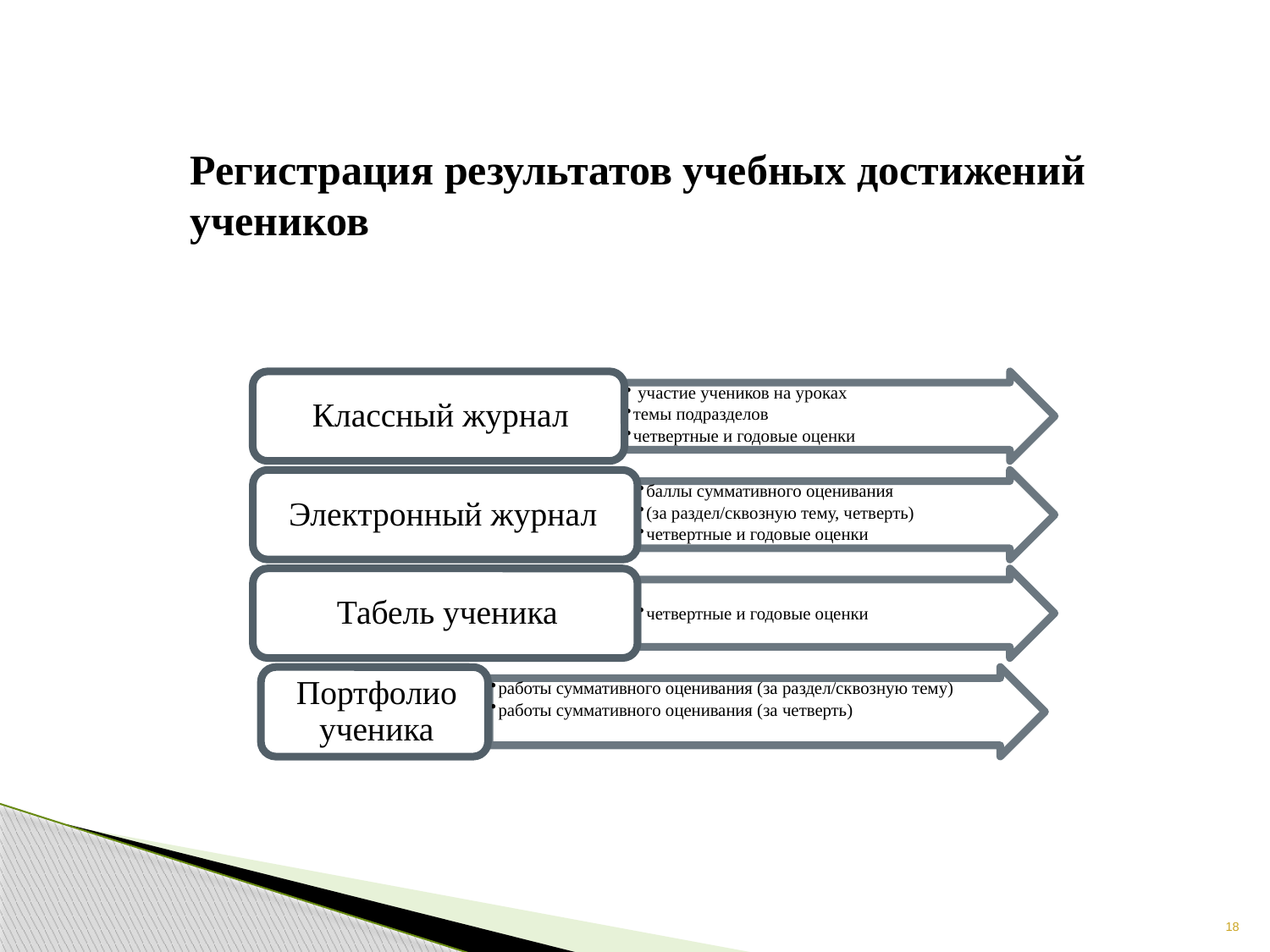

# Регистрация результатов учебных достижений учеников
 участие учеников на уроках
темы подразделов
четвертные и годовые оценки
Классный журнал
баллы суммативного оценивания
(за раздел/сквозную тему, четверть)
четвертные и годовые оценки
Электронный журнал

четвертные и годовые оценки
Табель ученика
работы суммативного оценивания (за раздел/сквозную тему)
работы суммативного оценивания (за четверть)
Портфолио ученика
18